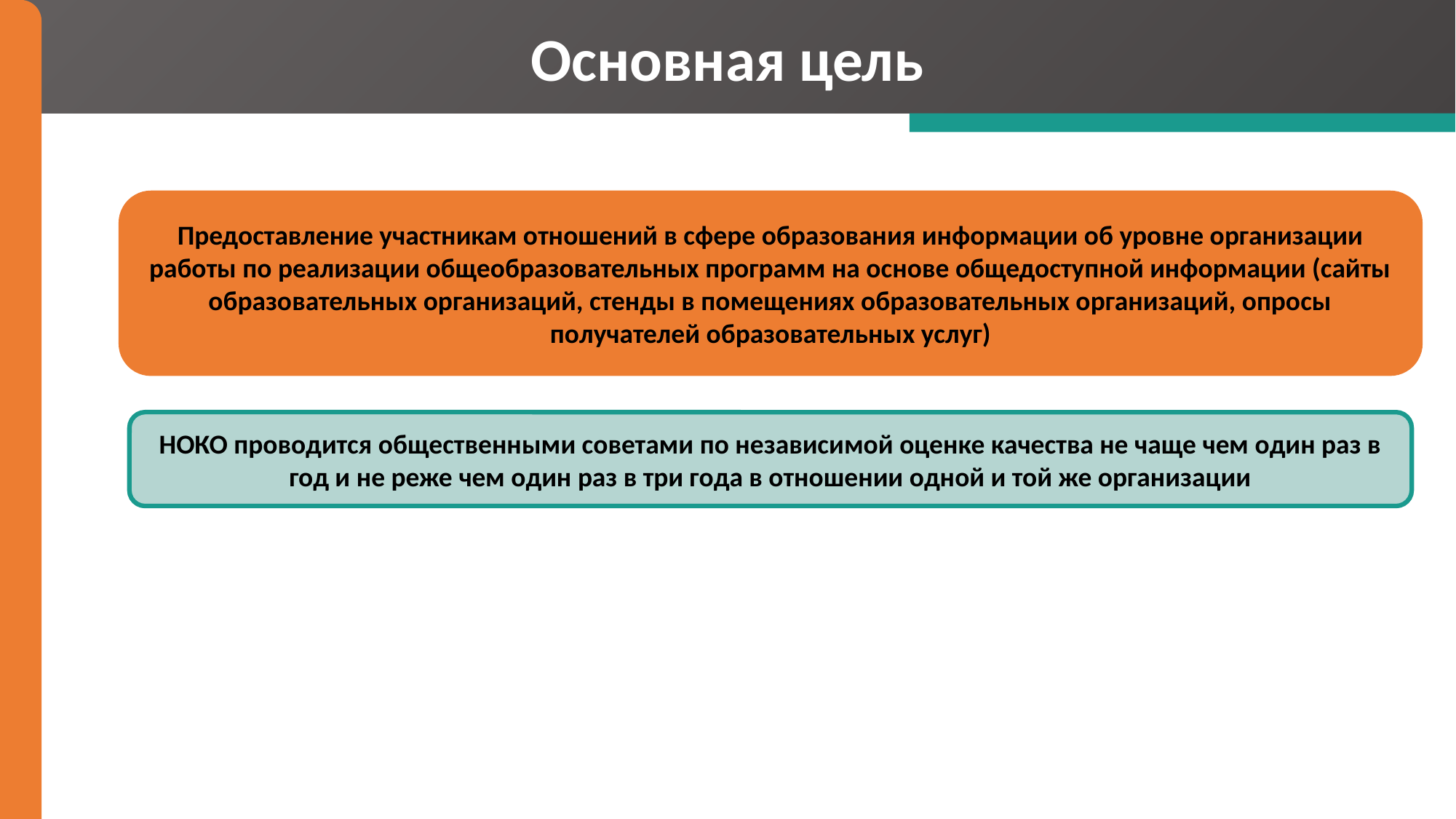

Основная цель

Предоставление участникам отношений в сфере образования информации об уровне организации работы по реализации общеобразовательных программ на основе общедоступной информации (сайты образовательных организаций, стенды в помещениях образовательных организаций, опросы получателей образовательных услуг)

НОКО проводится общественными советами по независимой оценке качества не чаще чем один раз в год и не реже чем один раз в три года в отношении одной и той же организации